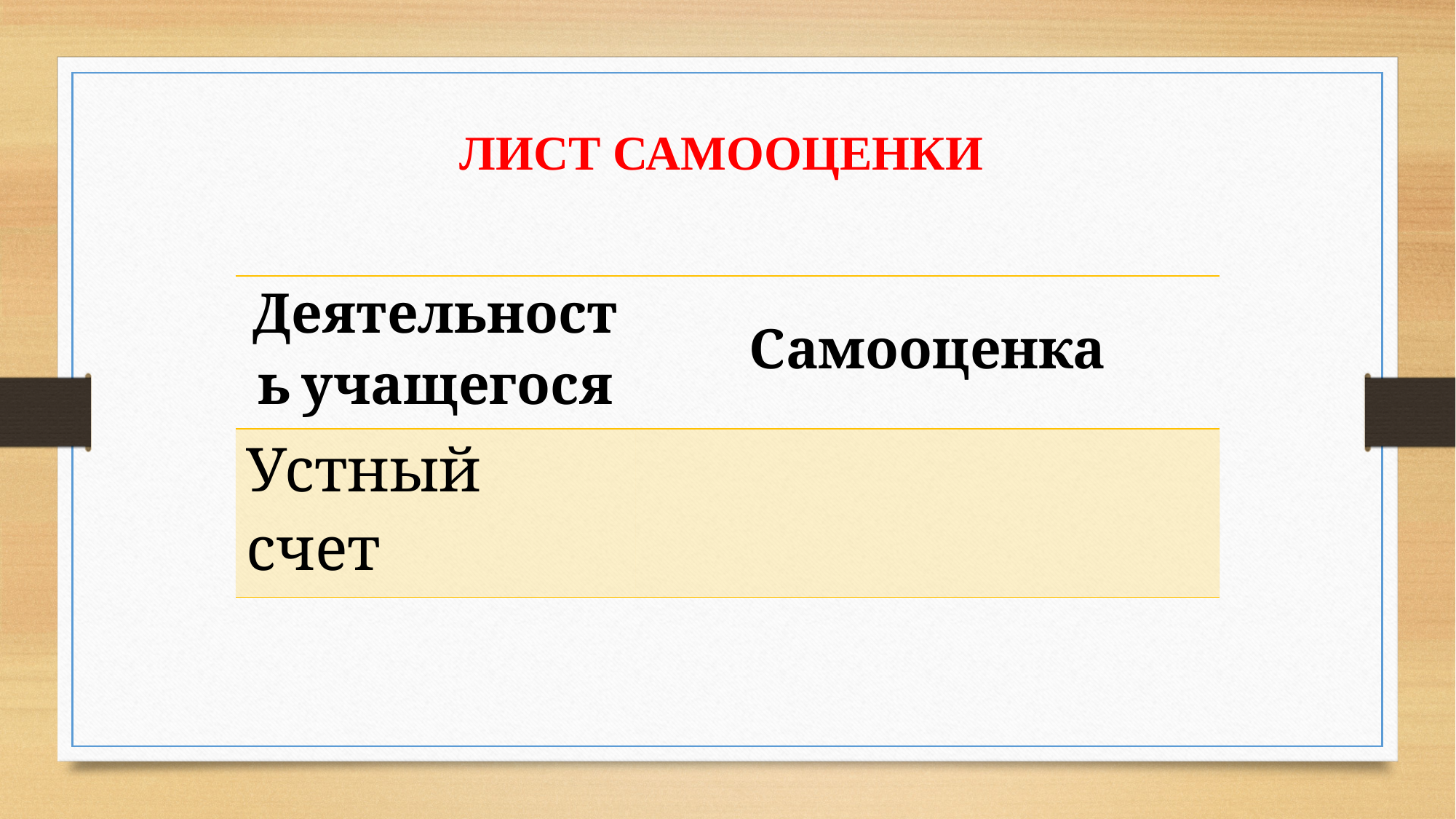

ЛИСТ САМООЦЕНКИ
| Деятельность учащегося | Самооценка |
| --- | --- |
| Устный счет |  |